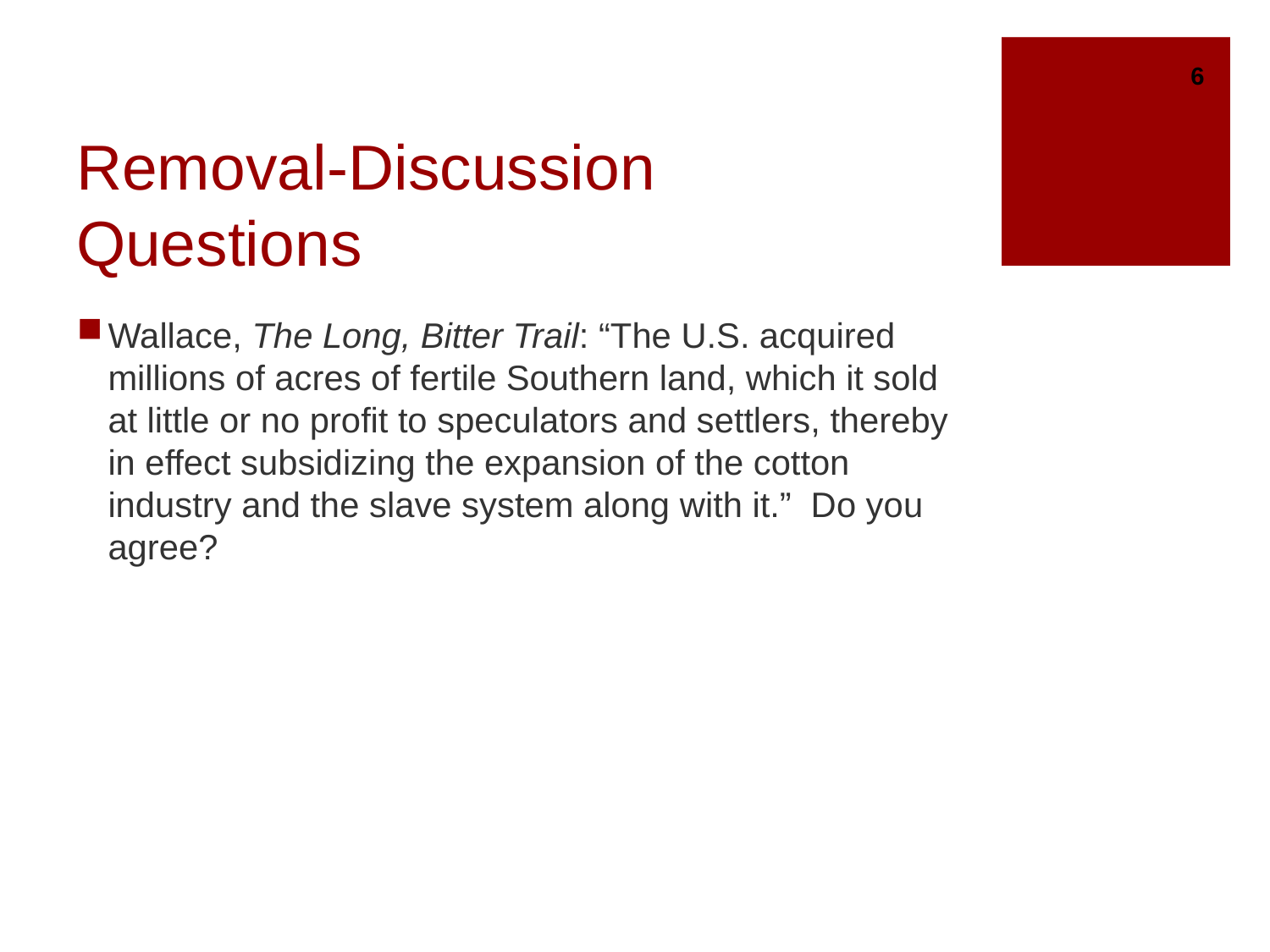

6
# Removal-Discussion Questions
Wallace, The Long, Bitter Trail: “The U.S. acquired millions of acres of fertile Southern land, which it sold at little or no profit to speculators and settlers, thereby in effect subsidizing the expansion of the cotton industry and the slave system along with it.”  Do you agree?